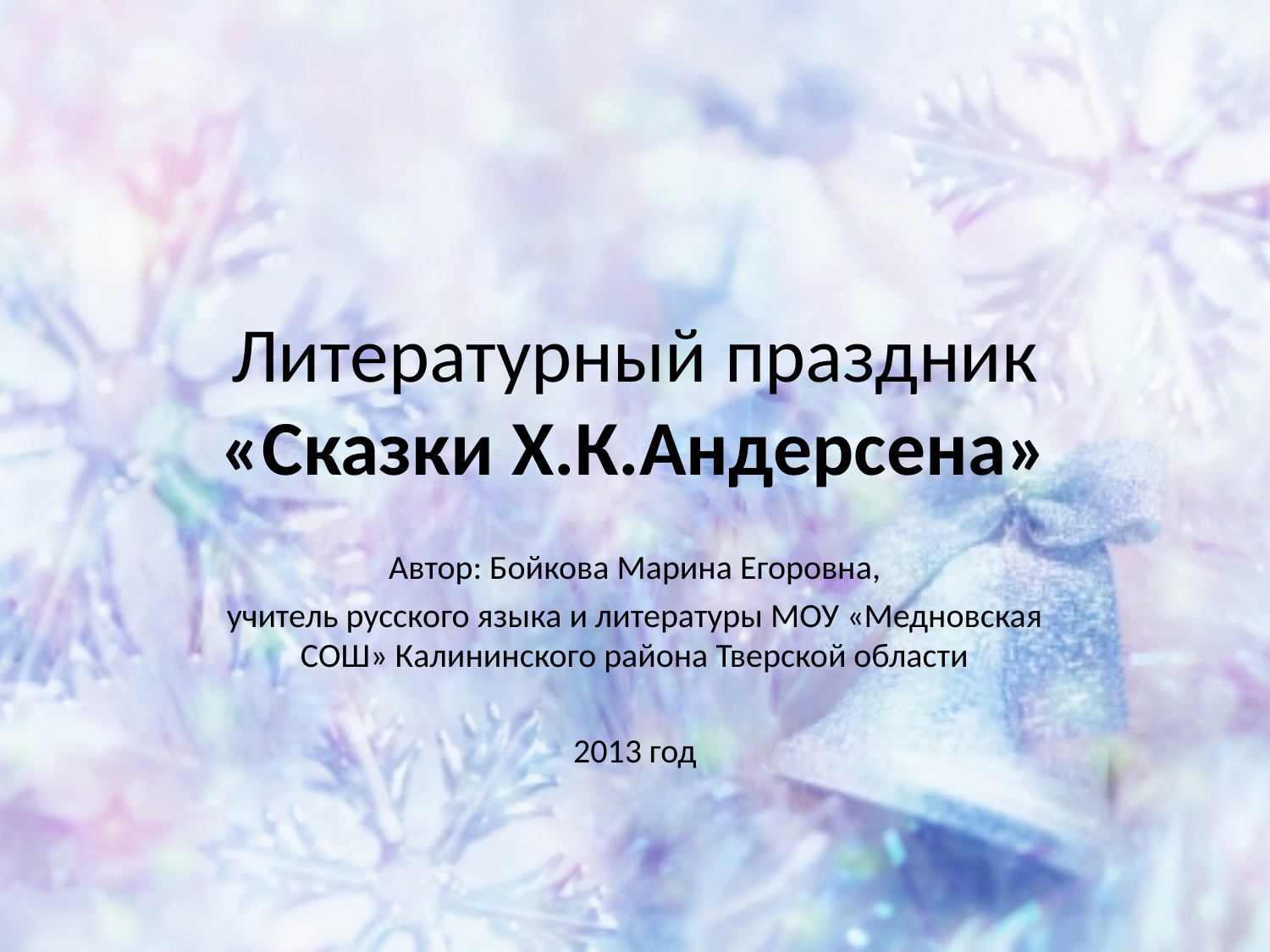

# Литературный праздник «Сказки Х.К.Андерсена»
Автор: Бойкова Марина Егоровна,
учитель русского языка и литературы МОУ «Медновская СОШ» Калининского района Тверской области

2013 год